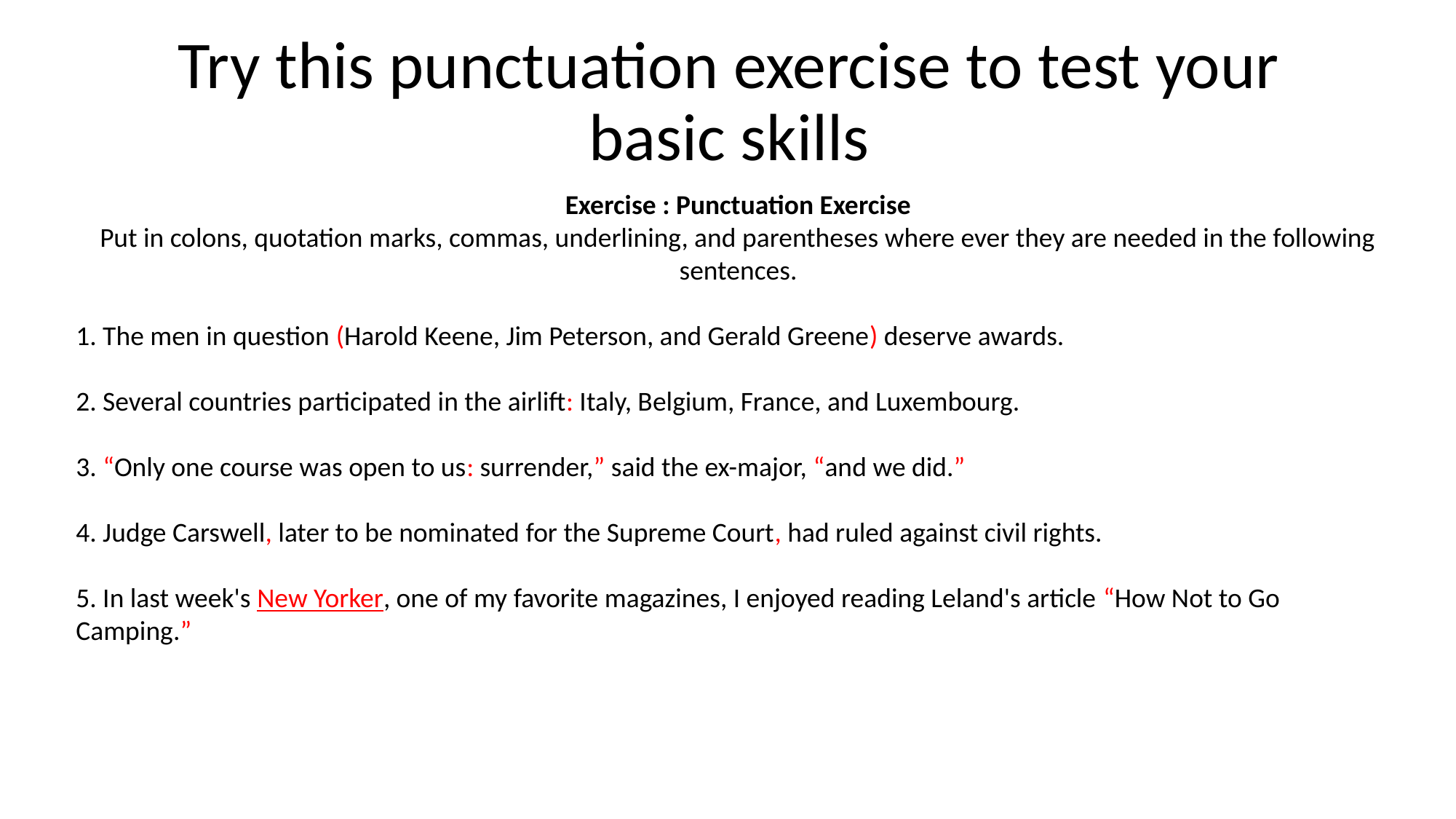

# Try this punctuation exercise to test your basic skills
Exercise : Punctuation Exercise
Put in colons, quotation marks, commas, underlining, and parentheses where ever they are needed in the following sentences.

1. The men in question (Harold Keene, Jim Peterson, and Gerald Greene) deserve awards.

2. Several countries participated in the airlift: Italy, Belgium, France, and Luxembourg.

3. “Only one course was open to us: surrender,” said the ex-major, “and we did.”

4. Judge Carswell, later to be nominated for the Supreme Court, had ruled against civil rights.

5. In last week's New Yorker, one of my favorite magazines, I enjoyed reading Leland's article “How Not to Go Camping.”